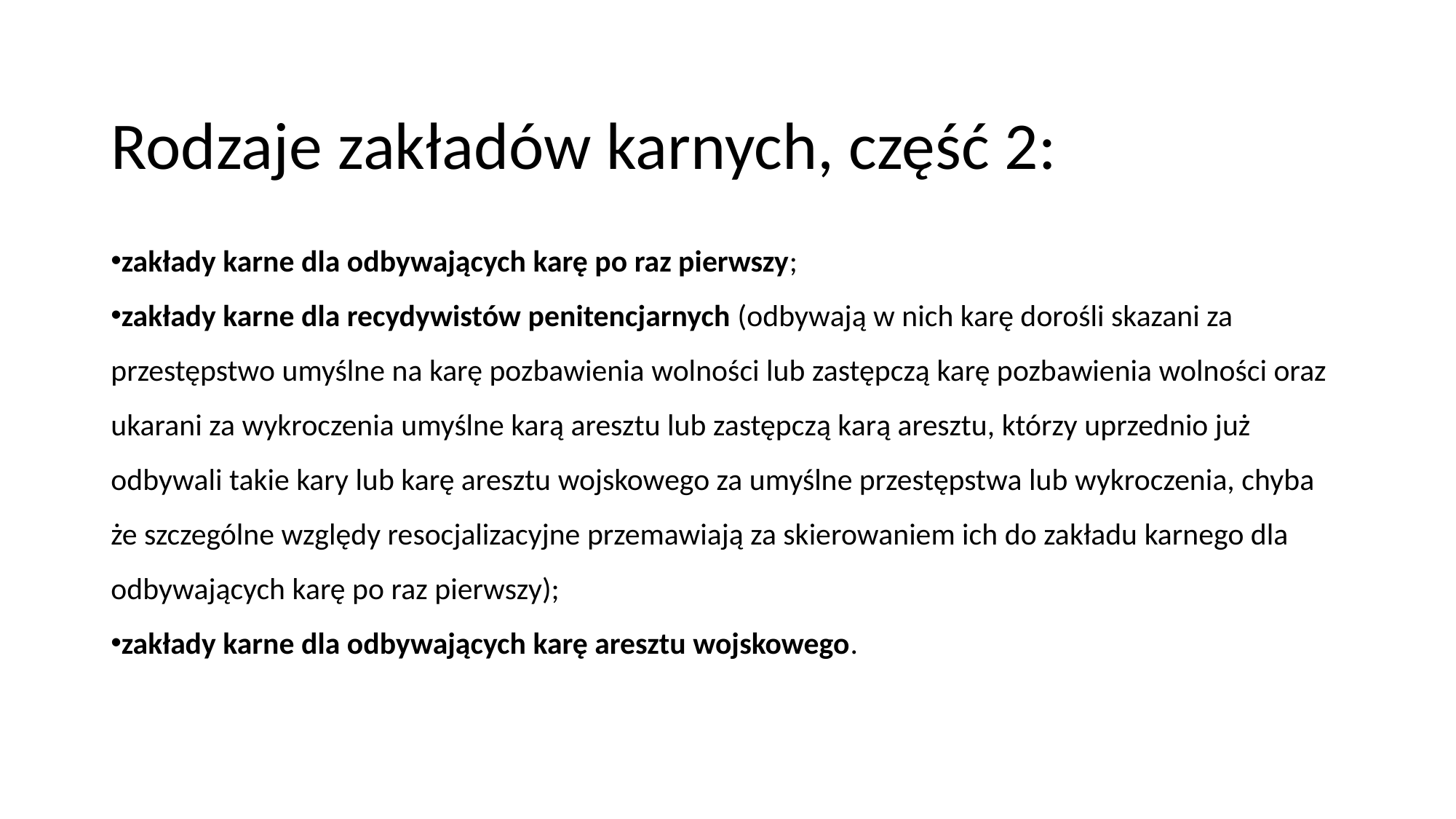

# Rodzaje zakładów karnych, część 2:
zakłady karne dla odbywających karę po raz pierwszy;
zakłady karne dla recydywistów penitencjarnych (odbywają w nich karę dorośli skazani za przestępstwo umyślne na karę pozbawienia wolności lub zastępczą karę pozbawienia wolności oraz ukarani za wykroczenia umyślne karą aresztu lub zastępczą karą aresztu, którzy uprzednio już odbywali takie kary lub karę aresztu wojskowego za umyślne przestępstwa lub wykroczenia, chyba że szczególne względy resocjalizacyjne przemawiają za skierowaniem ich do zakładu karnego dla odbywających karę po raz pierwszy);
zakłady karne dla odbywających karę aresztu wojskowego.